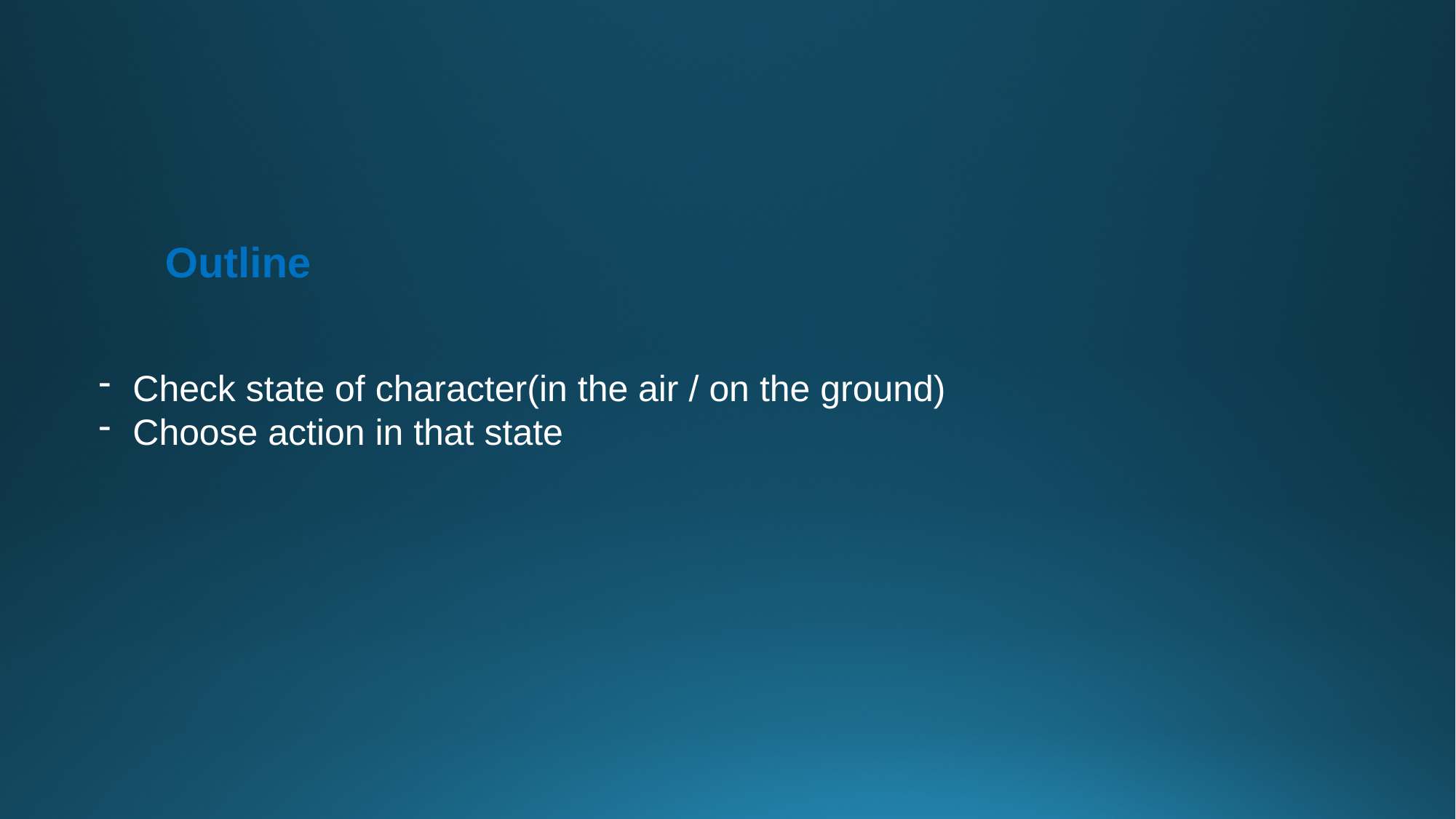

Outline
Check state of character(in the air / on the ground)
Choose action in that state